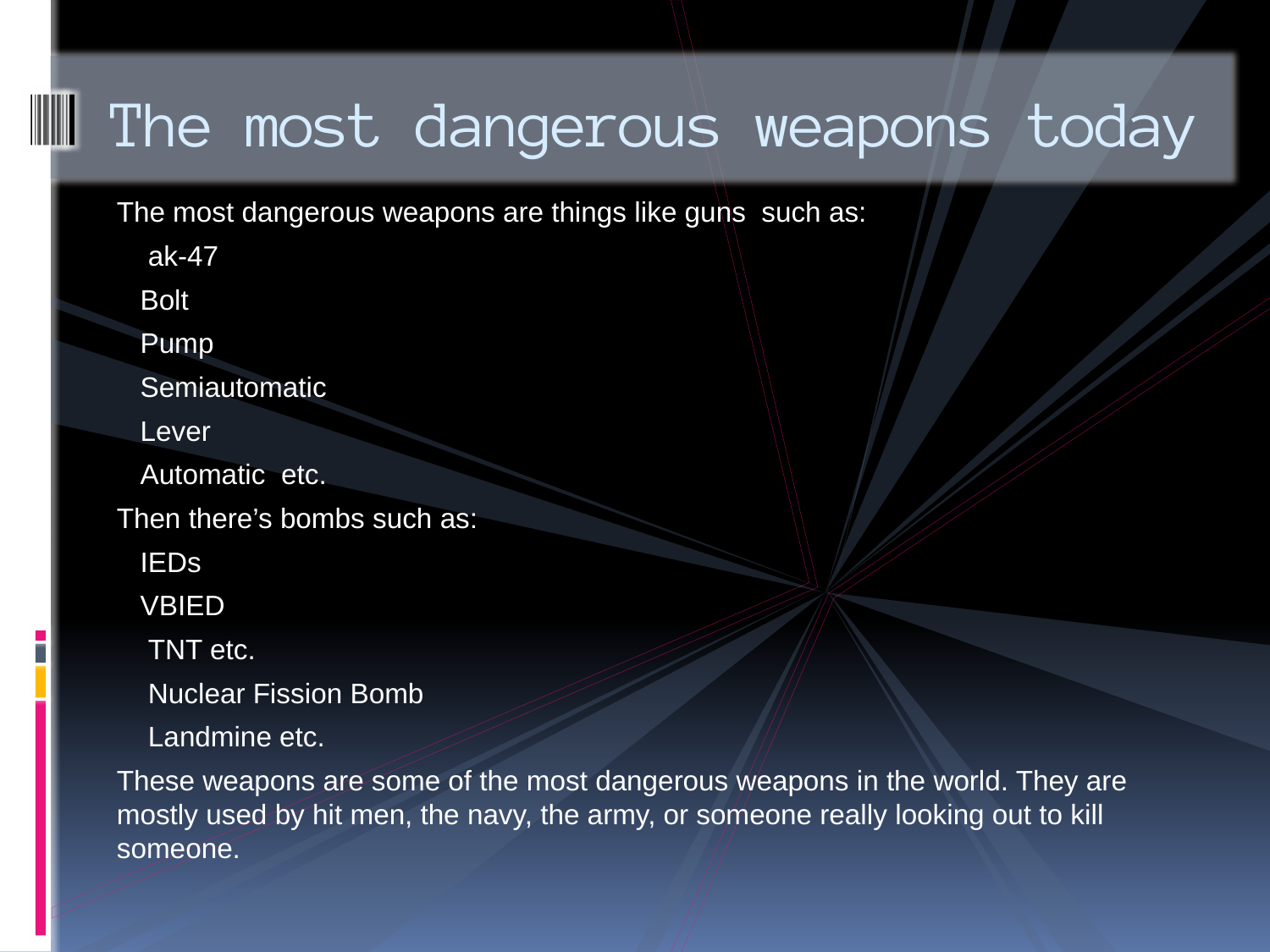

# The most dangerous weapons today
The most dangerous weapons are things like guns  such as:
    ak-47
   Bolt
   Pump
   Semiautomatic
   Lever
   Automatic  etc.
Then there’s bombs such as:
   IEDs
   VBIED
    TNT etc.
    Nuclear Fission Bomb
    Landmine etc.
These weapons are some of the most dangerous weapons in the world. They are mostly used by hit men, the navy, the army, or someone really looking out to kill someone.